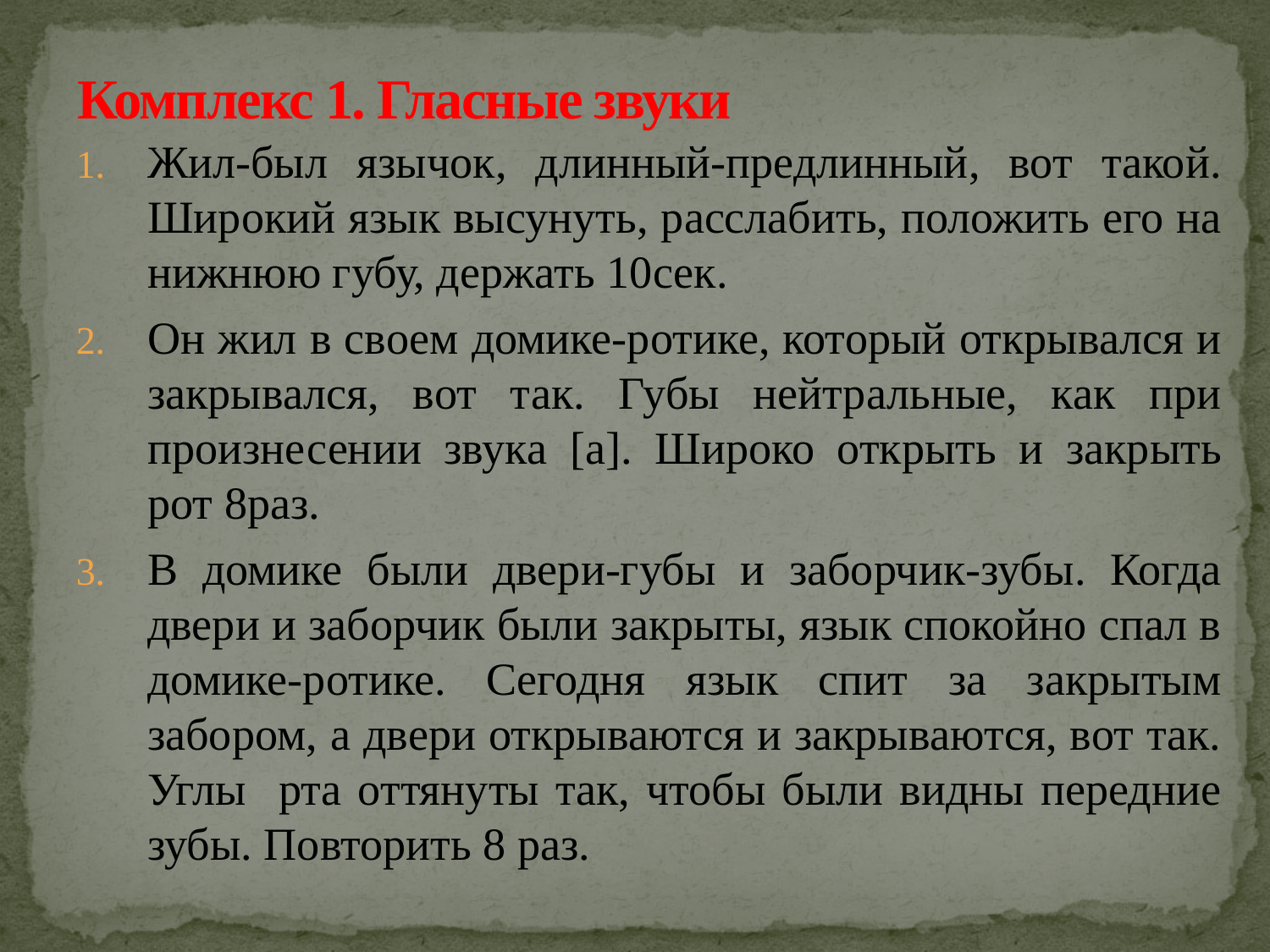

# Комплекс 1. Гласные звуки
Жил-был язычок, длинный-предлинный, вот такой. Широкий язык высунуть, расслабить, положить его на нижнюю губу, держать 10сек.
Он жил в своем домике-ротике, который открывался и закрывался, вот так. Губы нейтральные, как при произнесении звука [а]. Широко открыть и закрыть рот 8раз.
В домике были двери-губы и заборчик-зубы. Когда двери и заборчик были закрыты, язык спокойно спал в домике-ротике. Сегодня язык спит за закрытым забором, а двери открываются и закрываются, вот так. Углы  рта оттянуты так, чтобы были видны передние зубы. Повторить 8 раз.